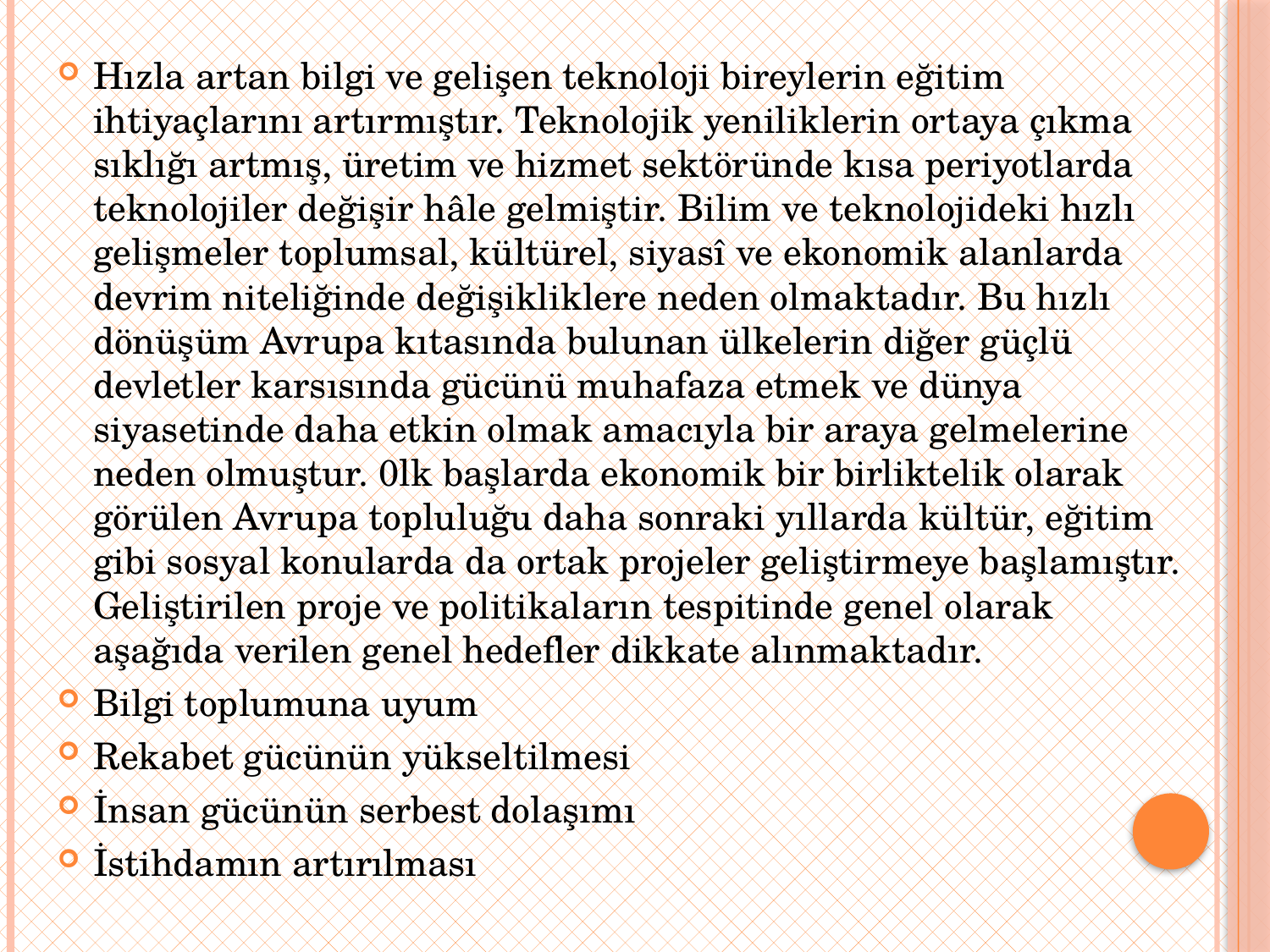

Hızla artan bilgi ve gelişen teknoloji bireylerin eğitim ihtiyaçlarını artırmıştır. Teknolojik yeniliklerin ortaya çıkma sıklığı artmış, üretim ve hizmet sektöründe kısa periyotlarda teknolojiler değişir hâle gelmiştir. Bilim ve teknolojideki hızlı gelişmeler toplumsal, kültürel, siyasî ve ekonomik alanlarda devrim niteliğinde değişikliklere neden olmaktadır. Bu hızlı dönüşüm Avrupa kıtasında bulunan ülkelerin diğer güçlü devletler karsısında gücünü muhafaza etmek ve dünya siyasetinde daha etkin olmak amacıyla bir araya gelmelerine neden olmuştur. 0lk başlarda ekonomik bir birliktelik olarak görülen Avrupa topluluğu daha sonraki yıllarda kültür, eğitim gibi sosyal konularda da ortak projeler geliştirmeye başlamıştır. Geliştirilen proje ve politikaların tespitinde genel olarak aşağıda verilen genel hedefler dikkate alınmaktadır.
Bilgi toplumuna uyum
Rekabet gücünün yükseltilmesi
İnsan gücünün serbest dolaşımı
İstihdamın artırılması